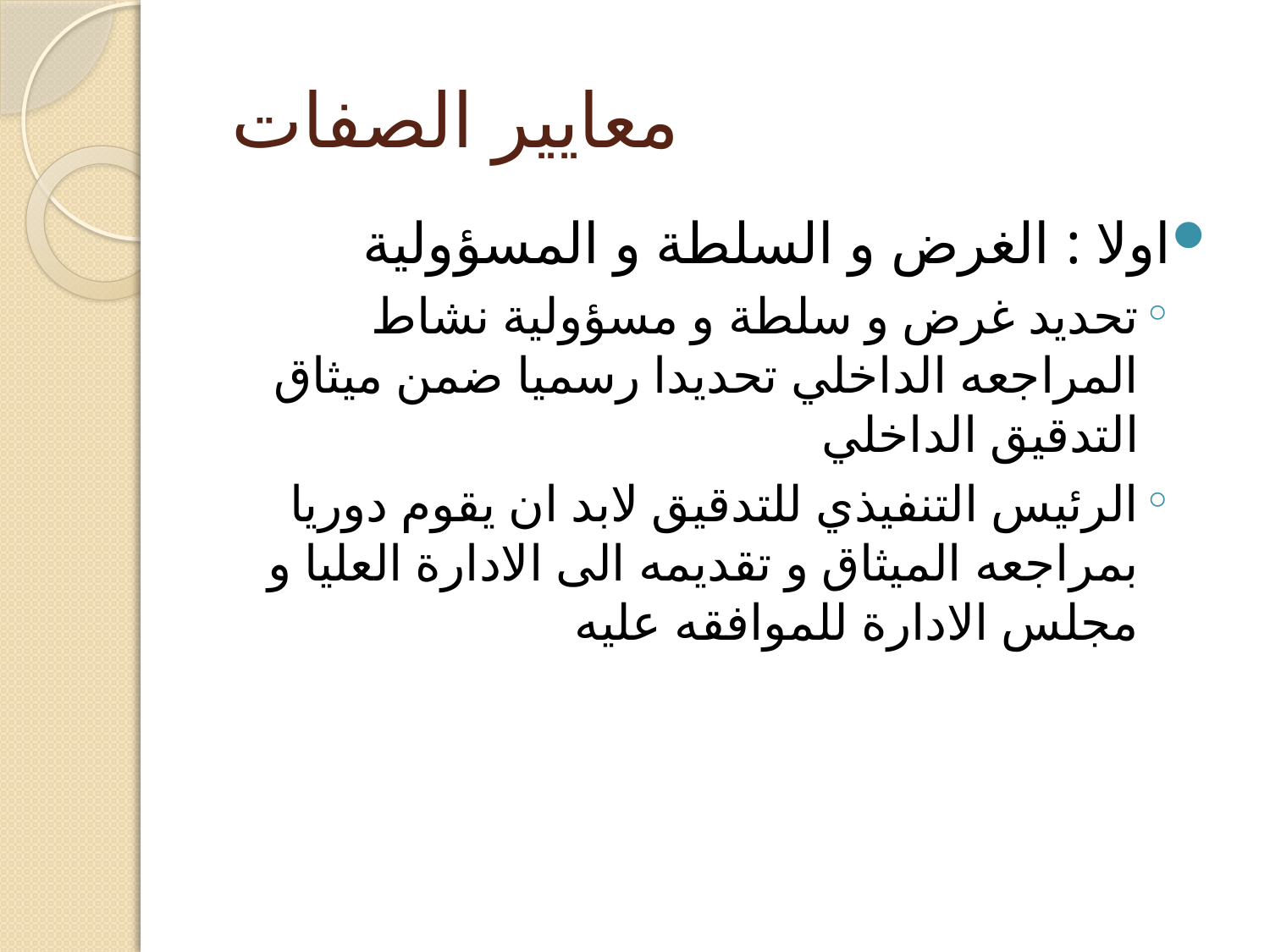

# معايير الصفات
اولا : الغرض و السلطة و المسؤولية
تحديد غرض و سلطة و مسؤولية نشاط المراجعه الداخلي تحديدا رسميا ضمن ميثاق التدقيق الداخلي
الرئيس التنفيذي للتدقيق لابد ان يقوم دوريا بمراجعه الميثاق و تقديمه الى الادارة العليا و مجلس الادارة للموافقه عليه